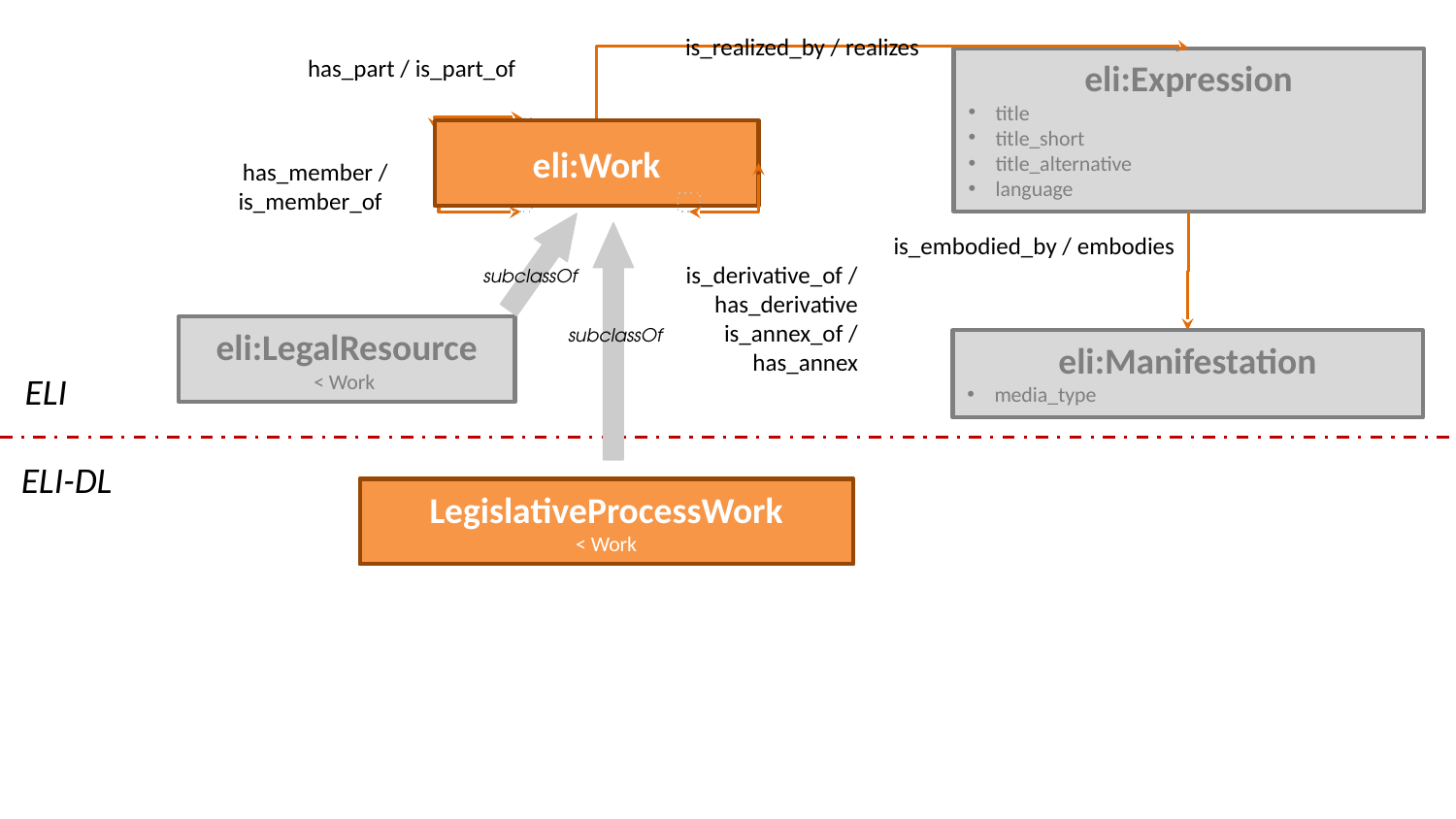

is_realized_by / realizes
has_part / is_part_of
eli:Expression
title
title_short
title_alternative
language

eli:Work
has_member / is_member_of

is_embodied_by / embodies

is_derivative_of / has_derivative
is_annex_of / has_annex
subclassOf
eli:LegalResource
< Work
subclassOf

eli:Manifestation
media_type

ELI
ELI-DL
LegislativeProcessWork
< Work
LegislativeProcessWork
< Work